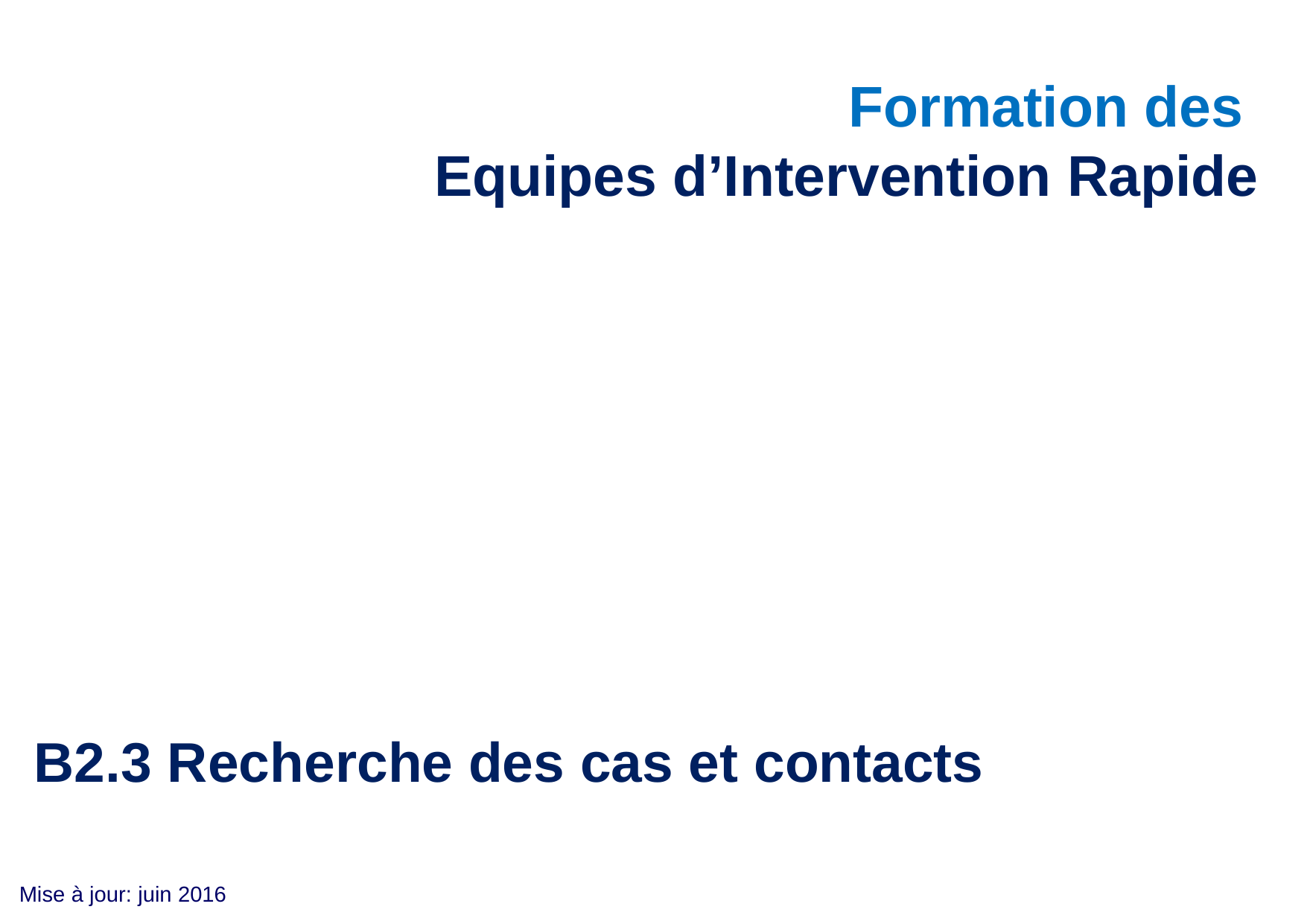

Formation des
Equipes d’Intervention Rapide
B2.3 Recherche des cas et contacts
Mise à jour: juin 2016